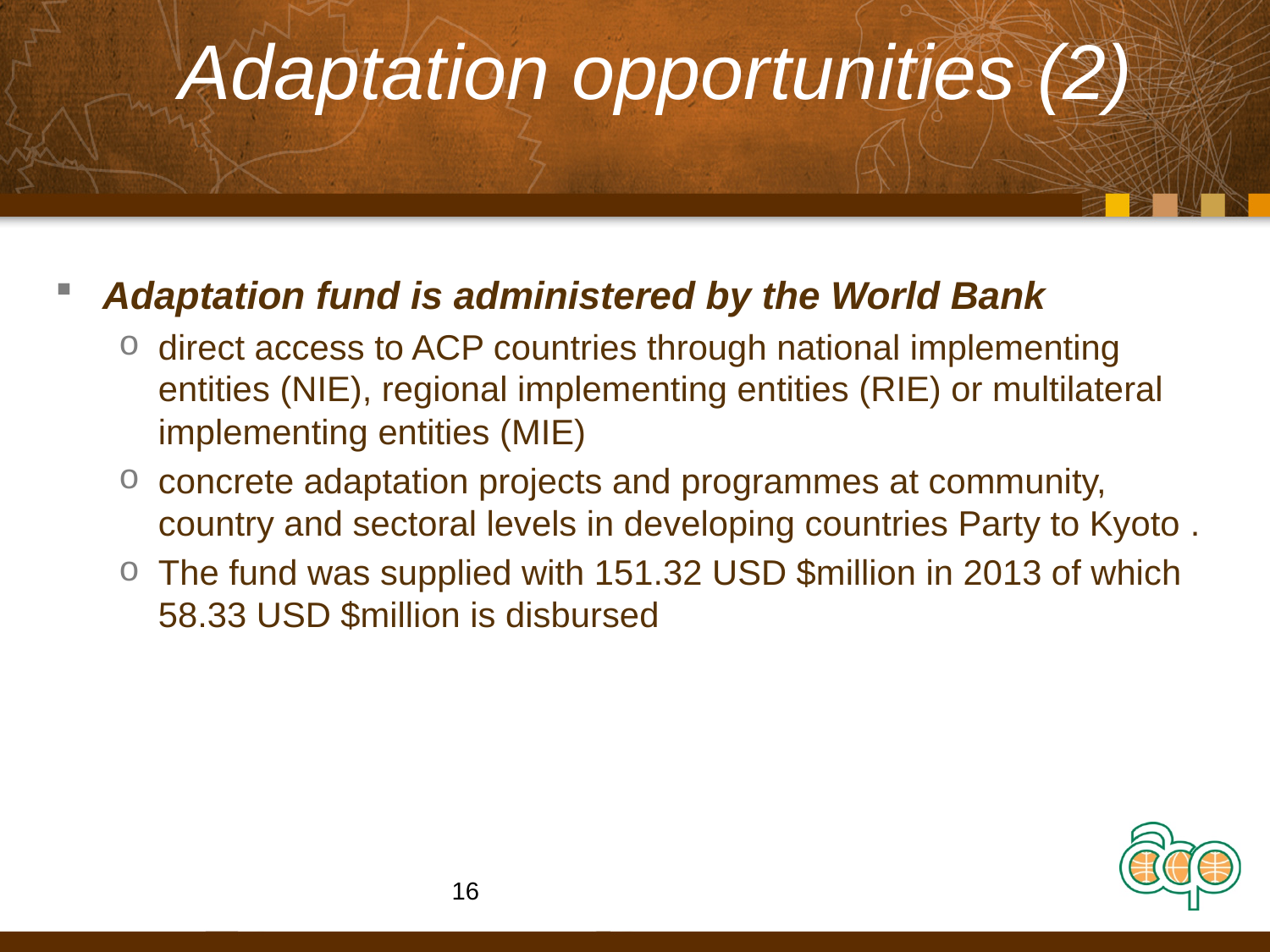

# Adaptation opportunities (2)
Adaptation fund is administered by the World Bank
direct access to ACP countries through national implementing entities (NIE), regional implementing entities (RIE) or multilateral implementing entities (MIE)
concrete adaptation projects and programmes at community, country and sectoral levels in developing countries Party to Kyoto .
The fund was supplied with 151.32 USD $million in 2013 of which 58.33 USD $million is disbursed

16